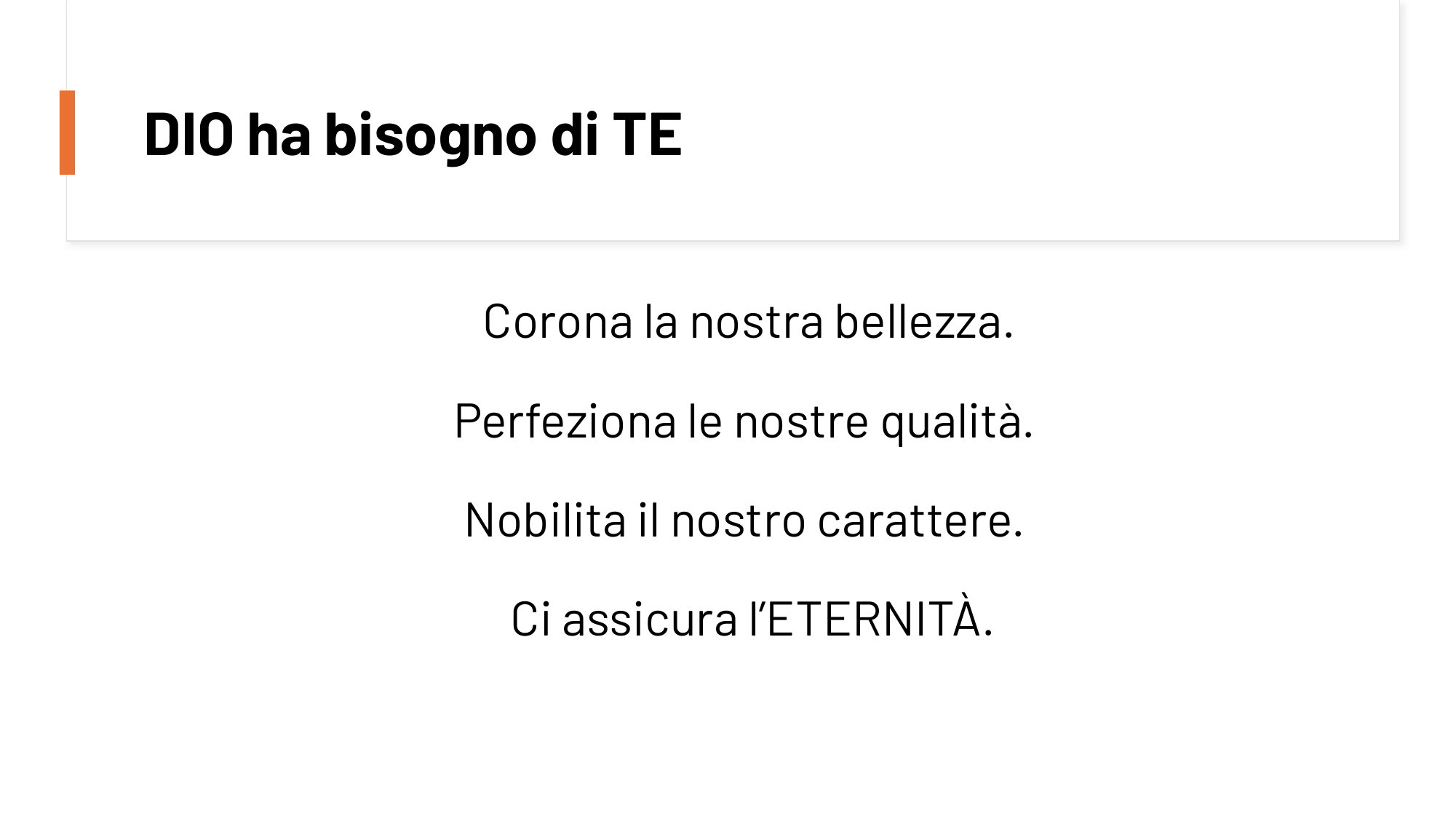

# DIO ha bisogno di TE

Corona la nostra bellezza.

Perfeziona le nostre qualità.

Nobilita il nostro carattere.

 Ci assicura l’ETERNITÀ.